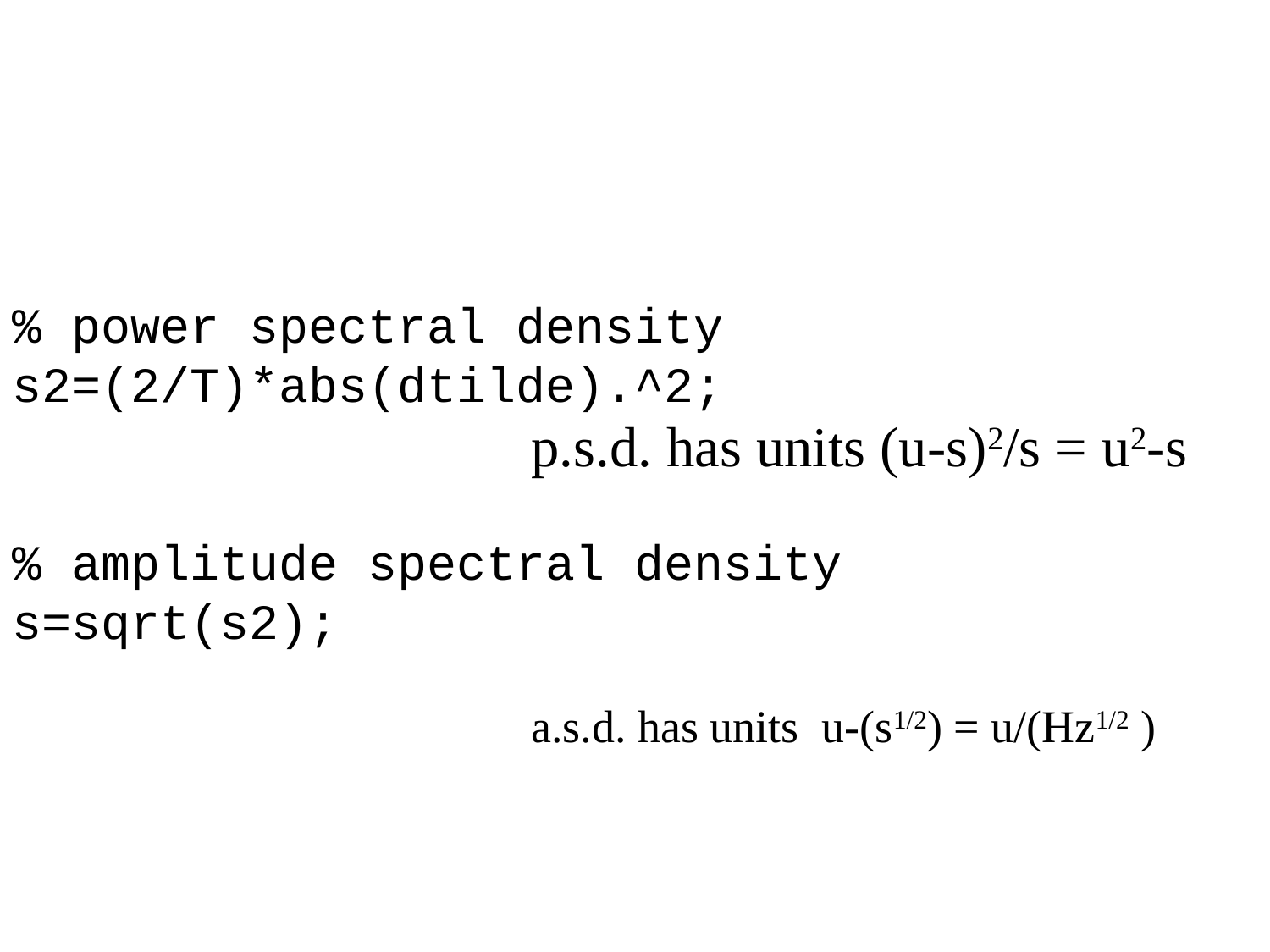

% power spectral density
s2=(2/T)*abs(dtilde).^2;

% amplitude spectral density
s=sqrt(s2);

p.s.d. has units (u-s)2/s = u2-s
a.s.d. has units  u-(s1/2) = u/(Hz1/2 )